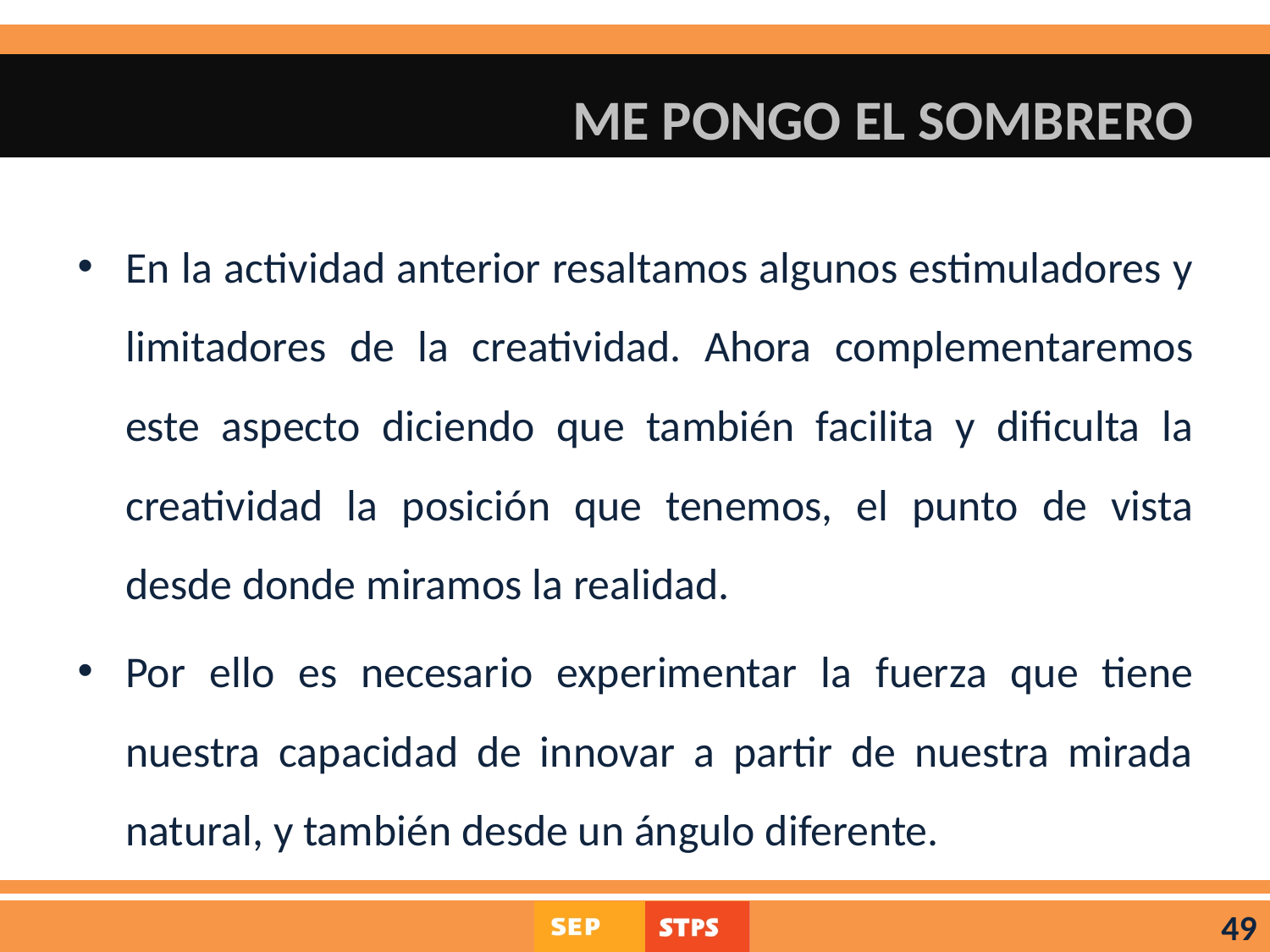

# ME PONGO EL SOMBRERO
En la actividad anterior resaltamos algunos estimuladores y limitadores de la creatividad. Ahora complementaremos este aspecto diciendo que también facilita y dificulta la creatividad la posición que tenemos, el punto de vista desde donde miramos la realidad.
Por ello es necesario experimentar la fuerza que tiene nuestra capacidad de innovar a partir de nuestra mirada natural, y también desde un ángulo diferente.

49